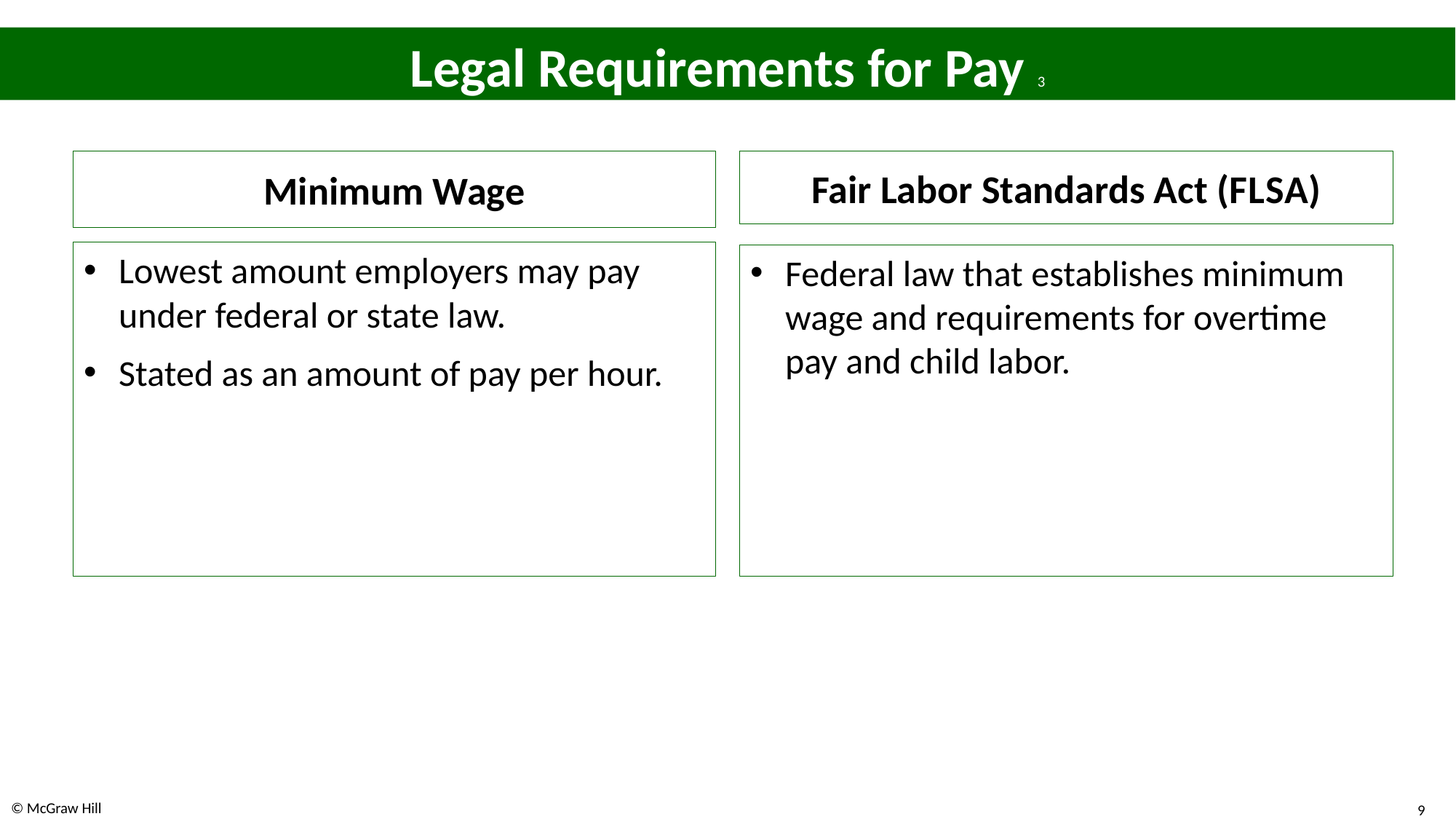

# Legal Requirements for Pay 3
Minimum Wage
Fair Labor Standards Act (F L S A)
Lowest amount employers may pay under federal or state law.
Stated as an amount of pay per hour.
Federal law that establishes minimum wage and requirements for overtime pay and child labor.